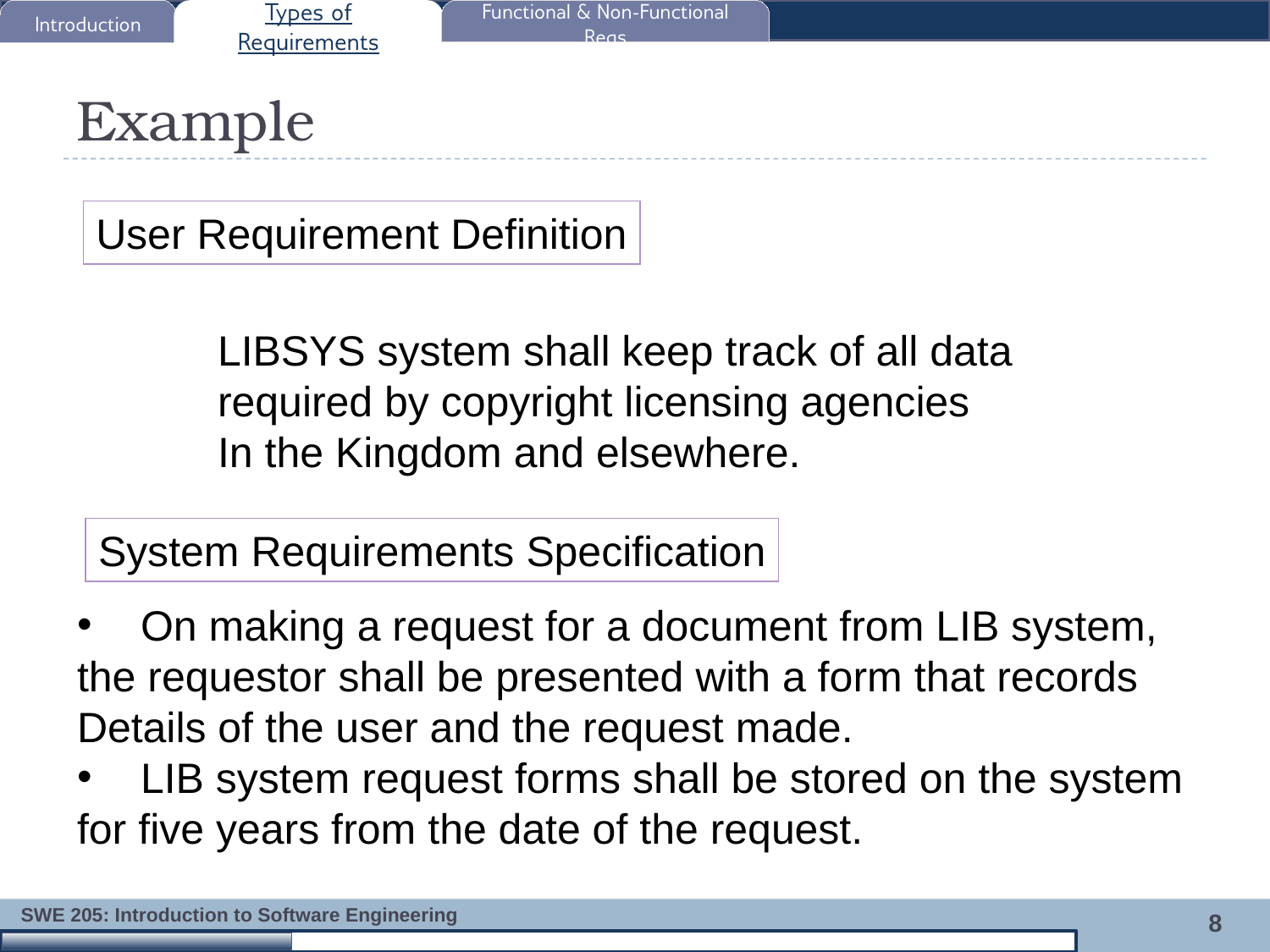

Introduction
Types of Requirements
Functional & Non-Functional Reqs
# Example
User Requirement Definition
LIBSYS system shall keep track of all data
required by copyright licensing agencies
In the Kingdom and elsewhere.
System Requirements Specification
On making a request for a document from LIB system,
the requestor shall be presented with a form that records
Details of the user and the request made.
LIB system request forms shall be stored on the system
for five years from the date of the request.
8